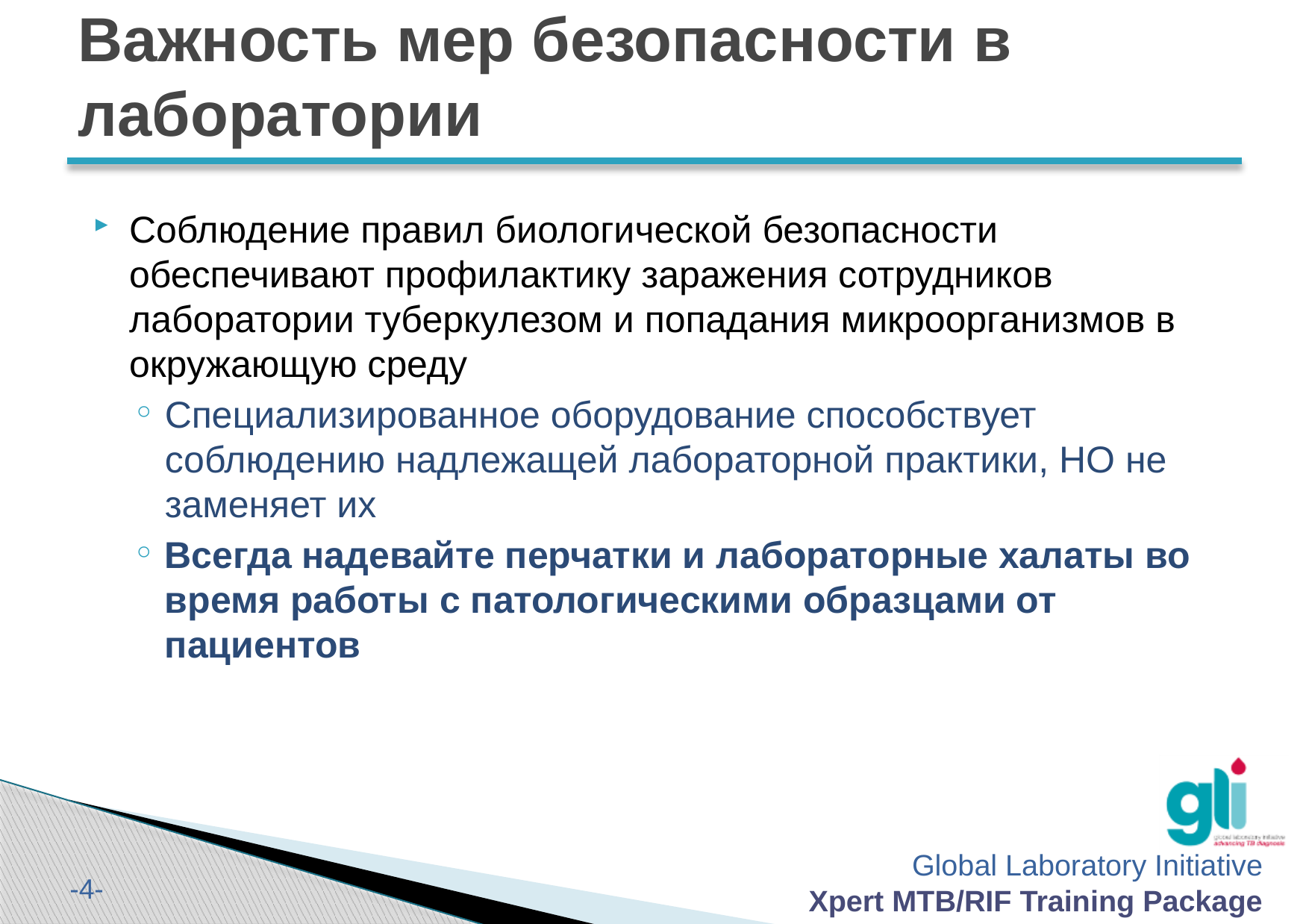

# Важность мер безопасности в лаборатории
Соблюдение правил биологической безопасности обеспечивают профилактику заражения сотрудников лаборатории туберкулезом и попадания микроорганизмов в окружающую среду
Специализированное оборудование способствует соблюдению надлежащей лабораторной практики, НО не заменяет их
Всегда надевайте перчатки и лабораторные халаты во время работы с патологическими образцами от пациентов